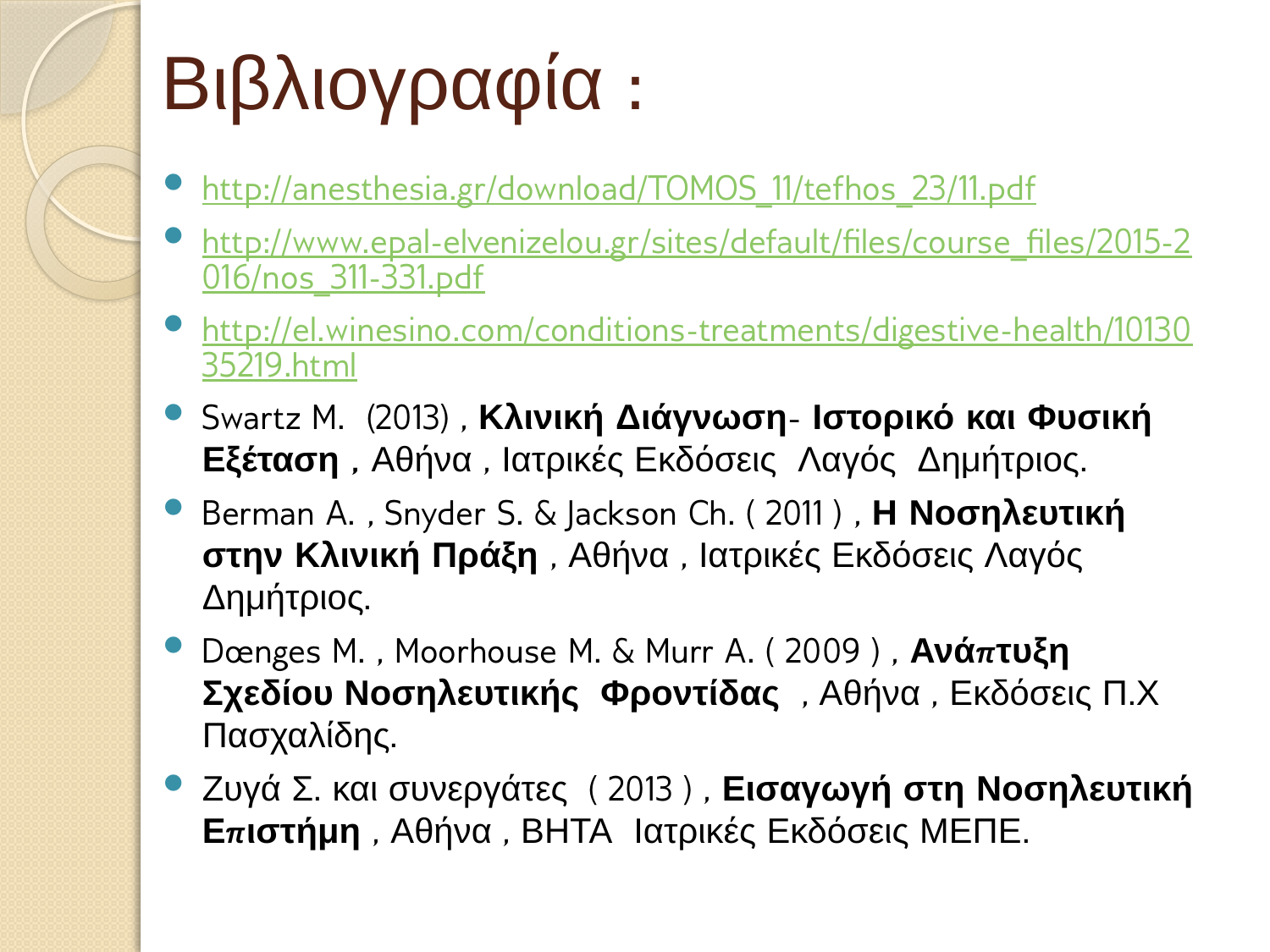

# Βιβλιογραφία :
http://anesthesia.gr/download/TOMOS_11/tefhos_23/11.pdf
http://www.epal-elvenizelou.gr/sites/default/files/course_files/2015-2016/nos_311-331.pdf
http://el.winesino.com/conditions-treatments/digestive-health/1013035219.html
Swartz M.  (2013) , Κλινική Διάγνωση- Ιστορικό και Φυσική Εξέταση , Αθήνα , Ιατρικές Εκδόσεις  Λαγός  Δημήτριος.
Berman A. , Snyder S. & Jackson Ch. ( 2011 ) , Η Νοσηλευτική στην Κλινική Πράξη , Αθήνα , Ιατρικές Εκδόσεις Λαγός Δημήτριος.
Doenges M. , Moorhouse M. & Murr A. ( 2009 ) , Ανάπτυξη Σχεδίου Νοσηλευτικής  Φροντίδας  , Αθήνα , Εκδόσεις Π.Χ Πασχαλίδης.
Ζυγά Σ. και συνεργάτες  ( 2013 ) , Εισαγωγή στη Νοσηλευτική Επιστήμη , Αθήνα , ΒΗΤΑ  Ιατρικές Εκδόσεις ΜΕΠΕ.